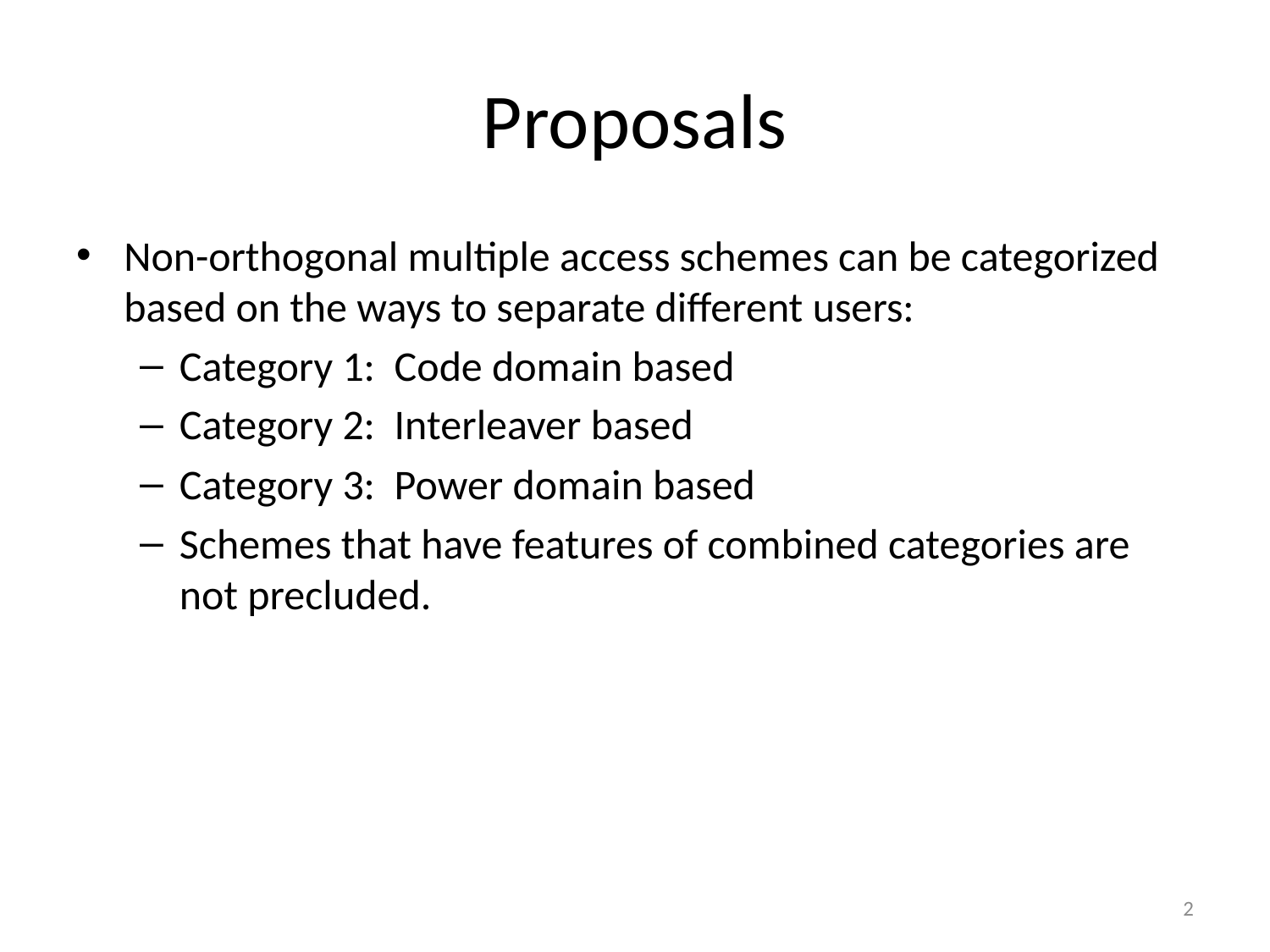

# Proposals
Non-orthogonal multiple access schemes can be categorized based on the ways to separate different users:
Category 1:  Code domain based
Category 2:  Interleaver based
Category 3:  Power domain based
Schemes that have features of combined categories are not precluded.

2